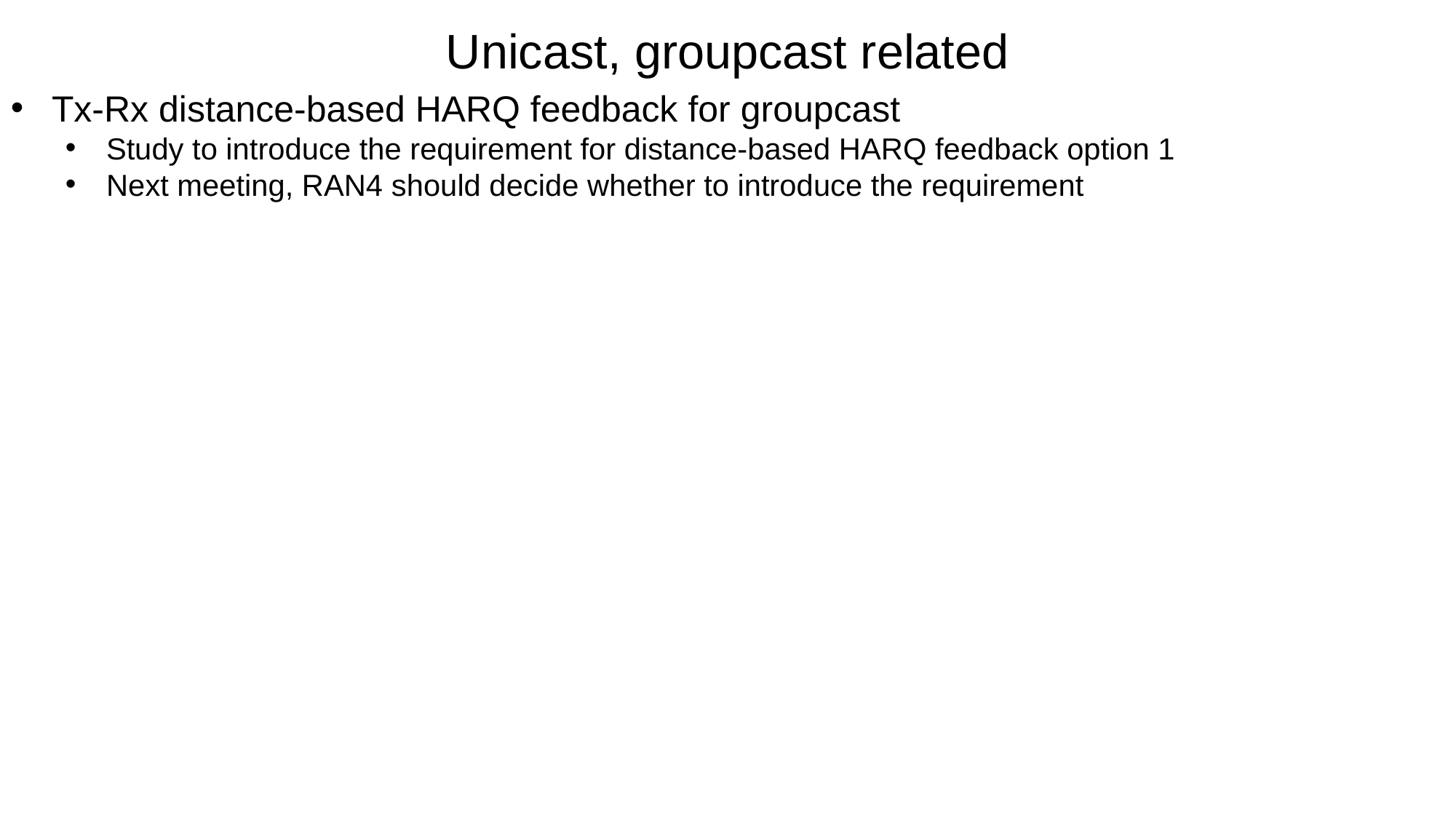

Unicast, groupcast related
Tx-Rx distance-based HARQ feedback for groupcast
Study to introduce the requirement for distance-based HARQ feedback option 1
Next meeting, RAN4 should decide whether to introduce the requirement